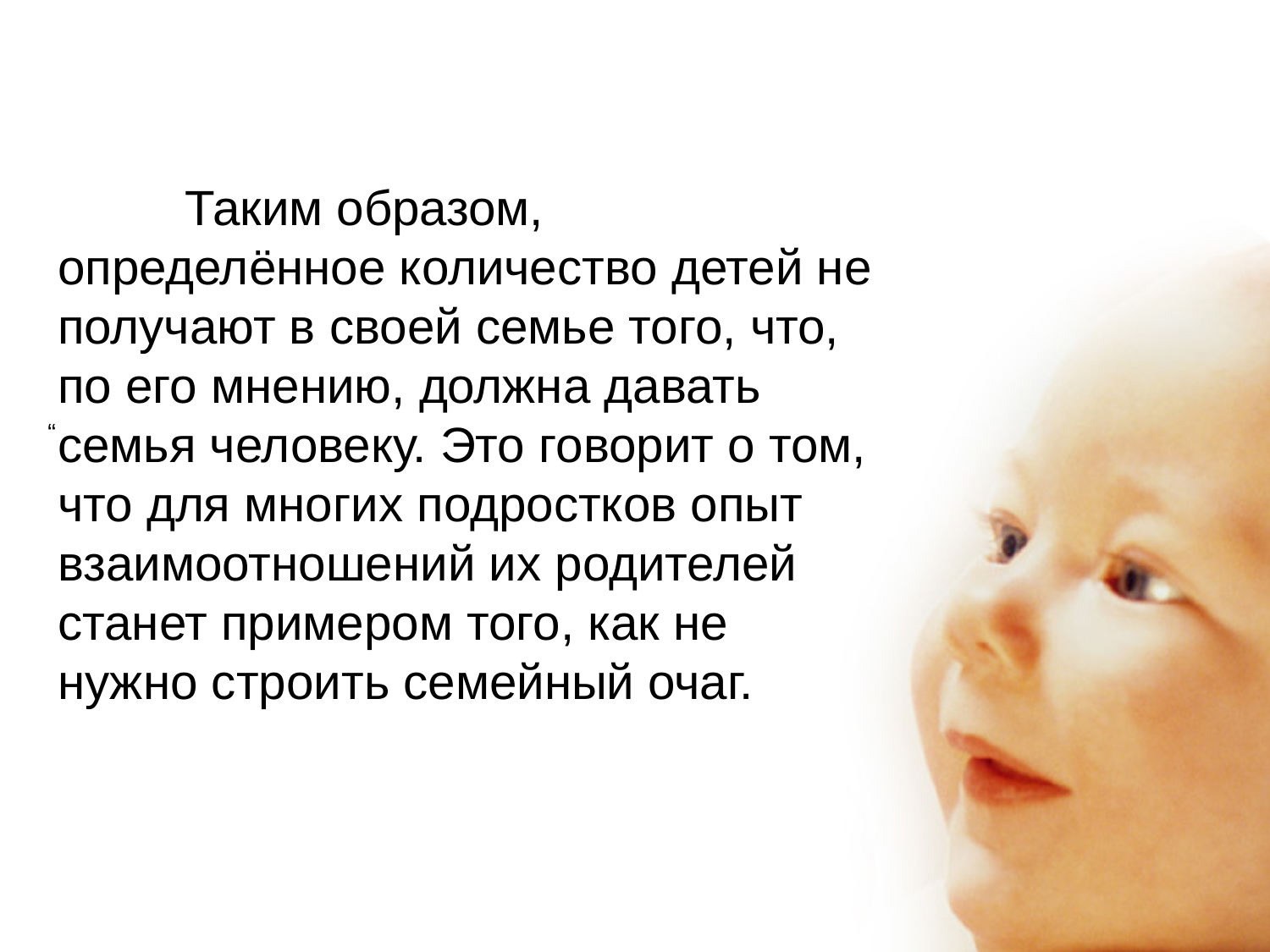

Таким образом, определённое количество детей не получают в своей семье того, что, по его мнению, должна давать семья человеку. Это говорит о том, что для многих подростков опыт взаимоотношений их родителей станет примером того, как не нужно строить семейный очаг.
“